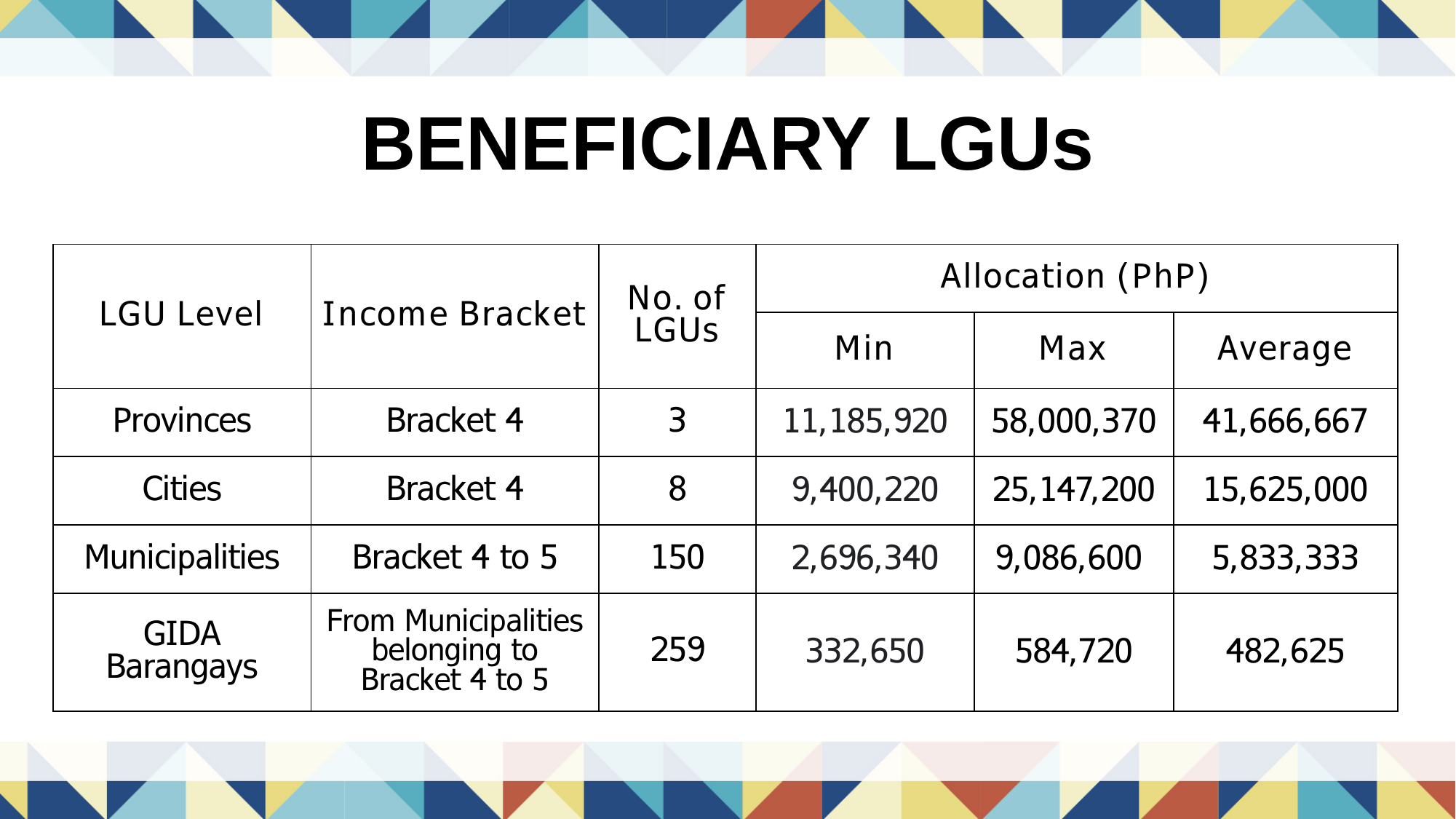

BENEFICIARY LGUs
| LGU Level | Income Bracket | No. of LGUs | Allocation (PhP) |  |  |
| --- | --- | --- | --- | --- | --- |
|  |  |  | Min | Max | Average |
| Provinces | Bracket 4 | 3 | 11,185,920 | 58,000,370 | 41,666,667 |
| Cities | Bracket 4 | 8 | 9,400,220 | 25,147,200 | 15,625,000 |
| Municipalities | Bracket 4 to 5 | 150 | 2,696,340 | 9,086,600 | 5,833,333 |
| GIDA Barangays | From Municipalities belonging to Bracket 4 to 5 | 259 | 332,650 | 584,720 | 482,625 |